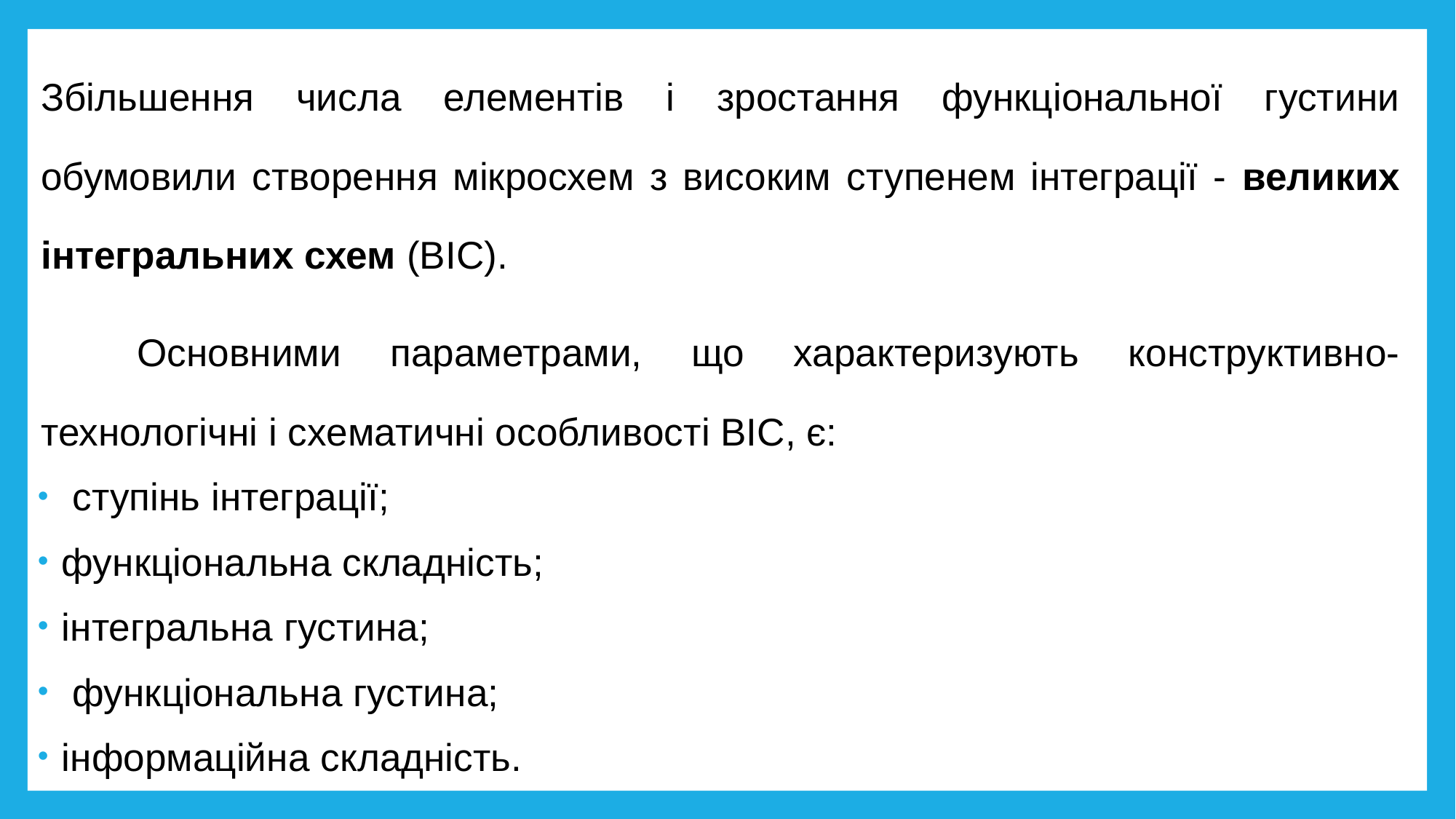

Збільшення числа елементів і зростання функціональної густини обумовили створення мікросхем з високим ступенем інтеграції - великих інтегральних схем (ВІС).
 	Основними параметрами, що характеризують конструктивно-технологічні і схематичні особливості ВІС, є:
 ступінь інтеграції;
функціональна складність;
інтегральна густина;
 функціональна густина;
інформаційна складність.